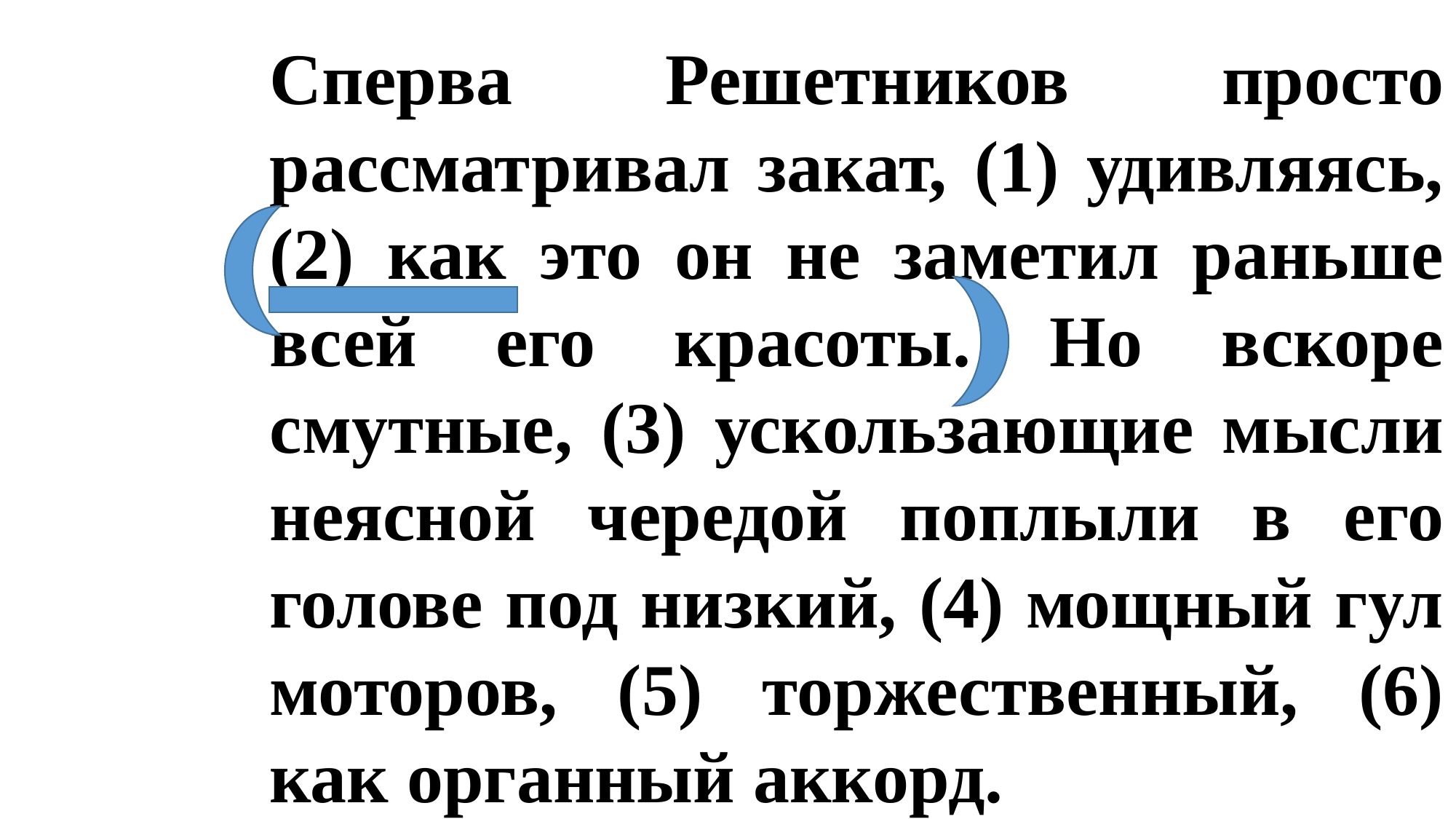

Сперва Решетников просто рассматривал закат, (1) удивляясь, (2) как это он не заметил раньше всей его красоты. Но вскоре смутные, (3) ускользающие мысли неясной чередой поплыли в его голове под низкий, (4) мощный гул моторов, (5) торжественный, (6) как органный аккорд.